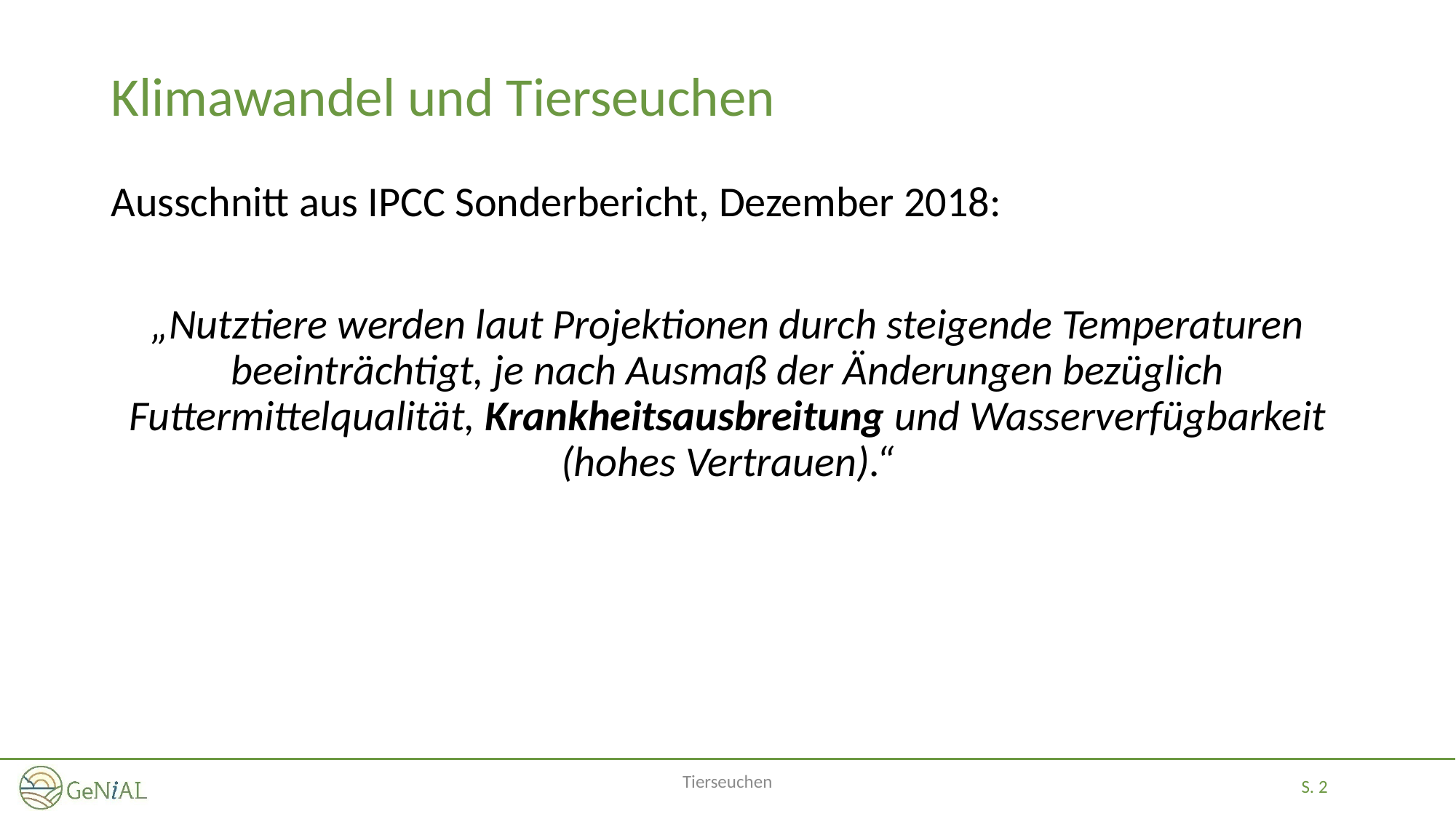

# Klimawandel und Tierseuchen
Ausschnitt aus IPCC Sonderbericht, Dezember 2018:

„Nutztiere werden laut Projektionen durch steigende Temperaturen beeinträchtigt, je nach Ausmaß der Änderungen bezüglich Futtermittelqualität, Krankheitsausbreitung und Wasserverfügbarkeit (hohes Vertrauen).“
Tierseuchen